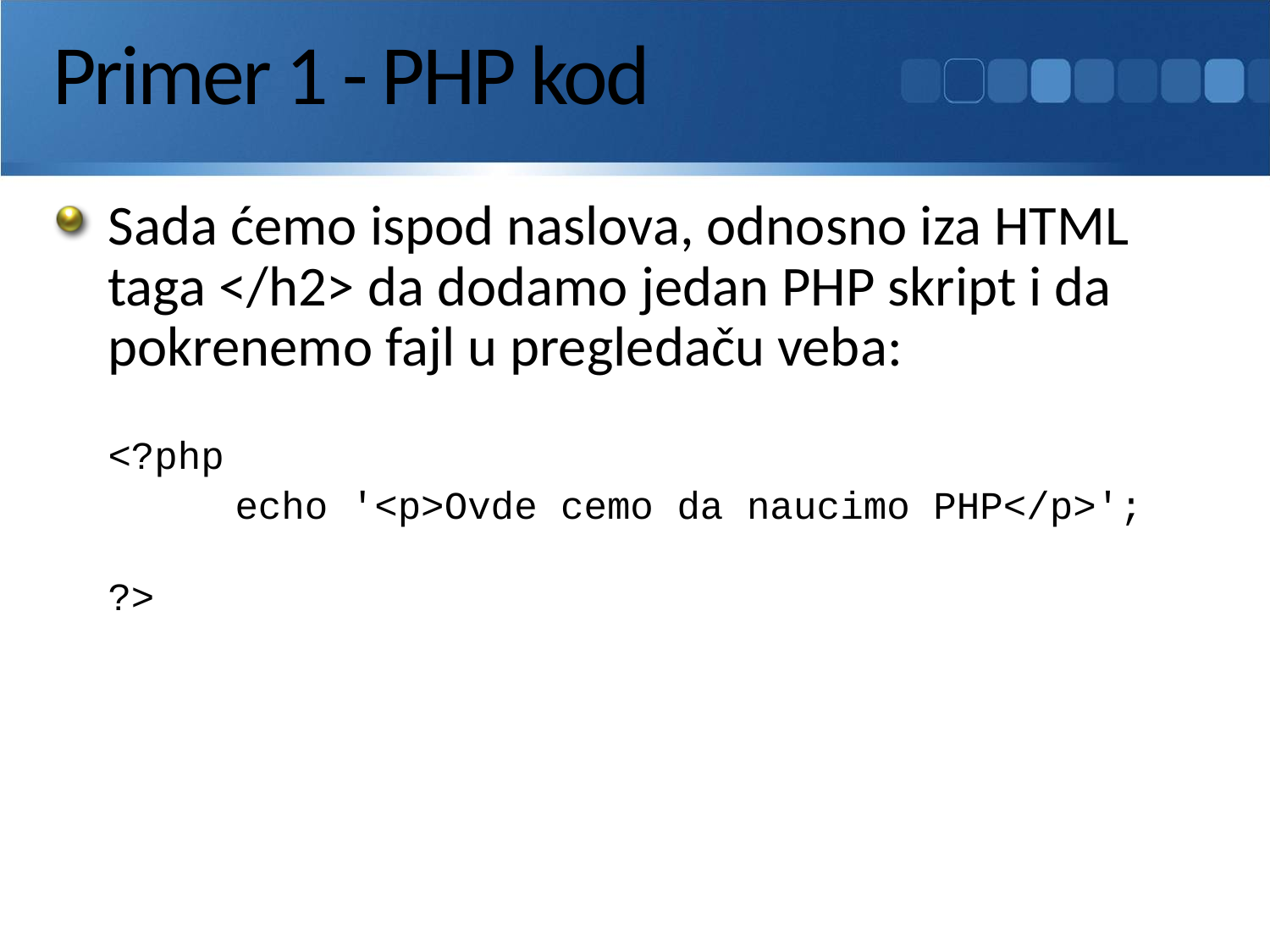

# Primer 1 - PHP kod
Sada ćemo ispod naslova, odnosno iza HTML taga </h2> da dodamo jedan PHP skript i da pokrenemo fajl u pregledaču veba:

	<?php
		echo '<p>Ovde cemo da naucimo PHP</p>';
	?>